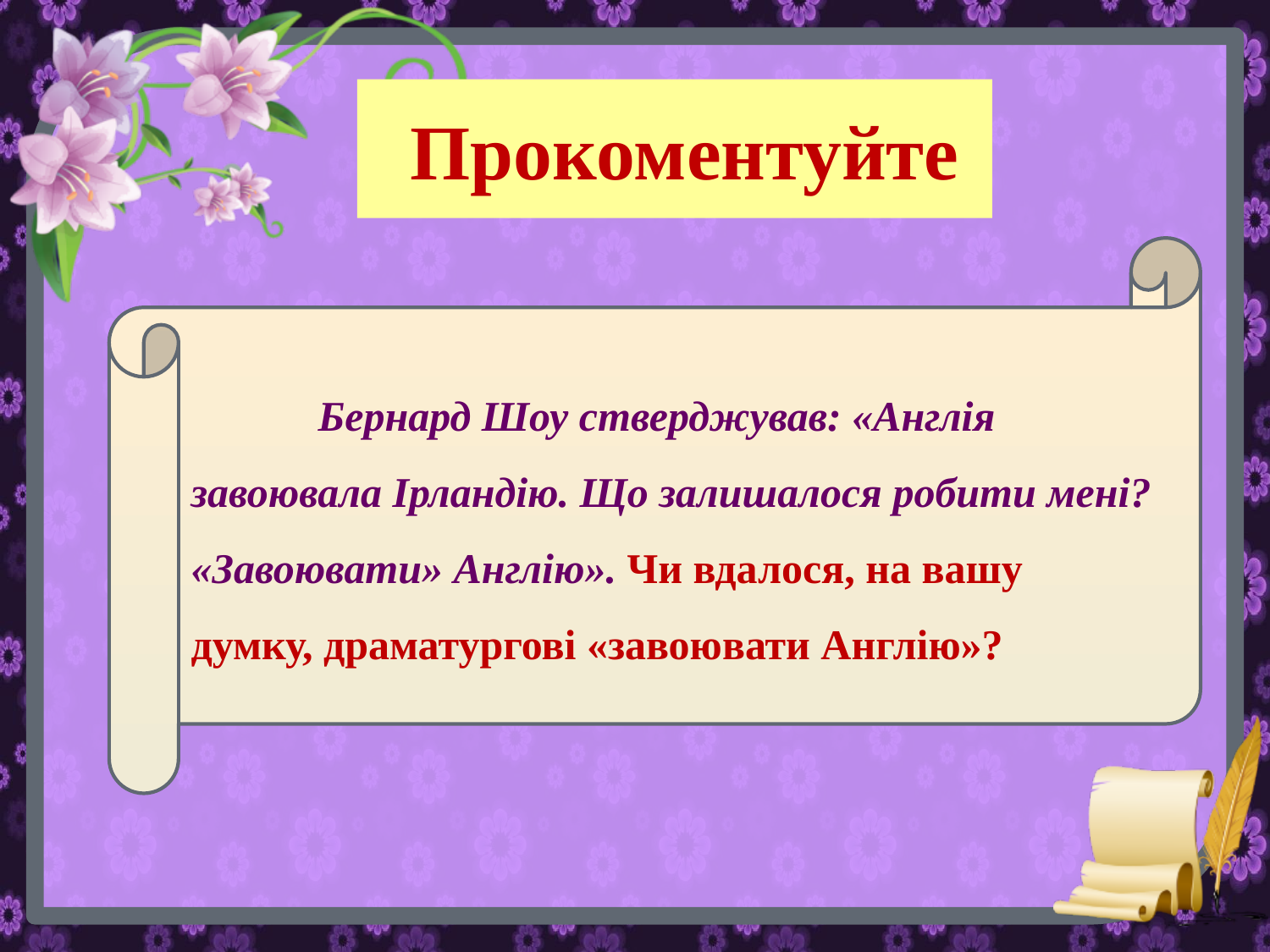

# Прокоментуйте
	Бернард Шоу стверджував: «Англія завоювала Ірландію. Що залишалося робити мені? «Завоювати» Англію». Чи вдалося, на вашу думку, драматургові «завоювати Англію»?